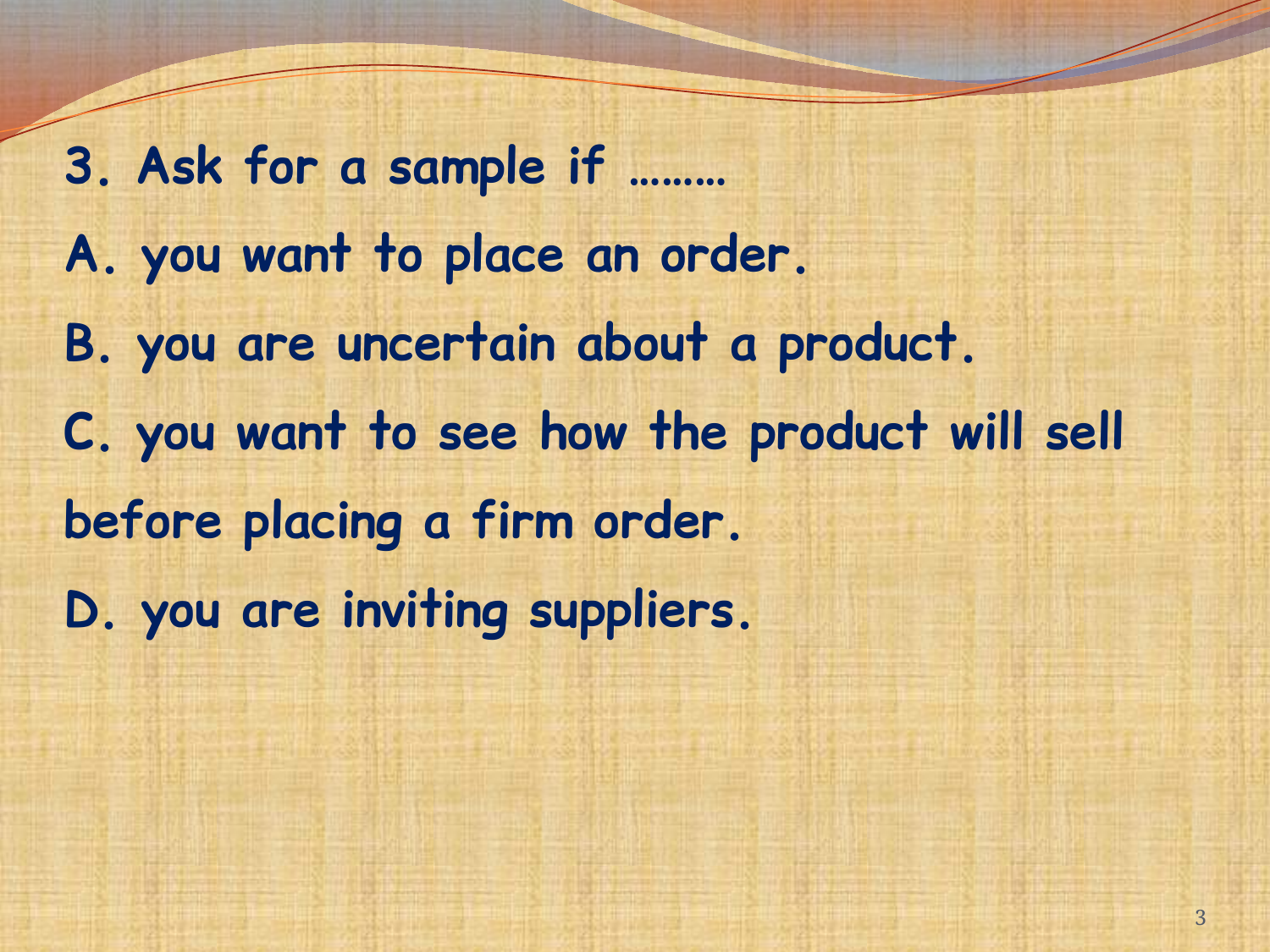

# 3. Ask for a sample if ……… A. you want to place an order. B. you are uncertain about a product. C. you want to see how the product will sell before placing a firm order. D. you are inviting suppliers.

3